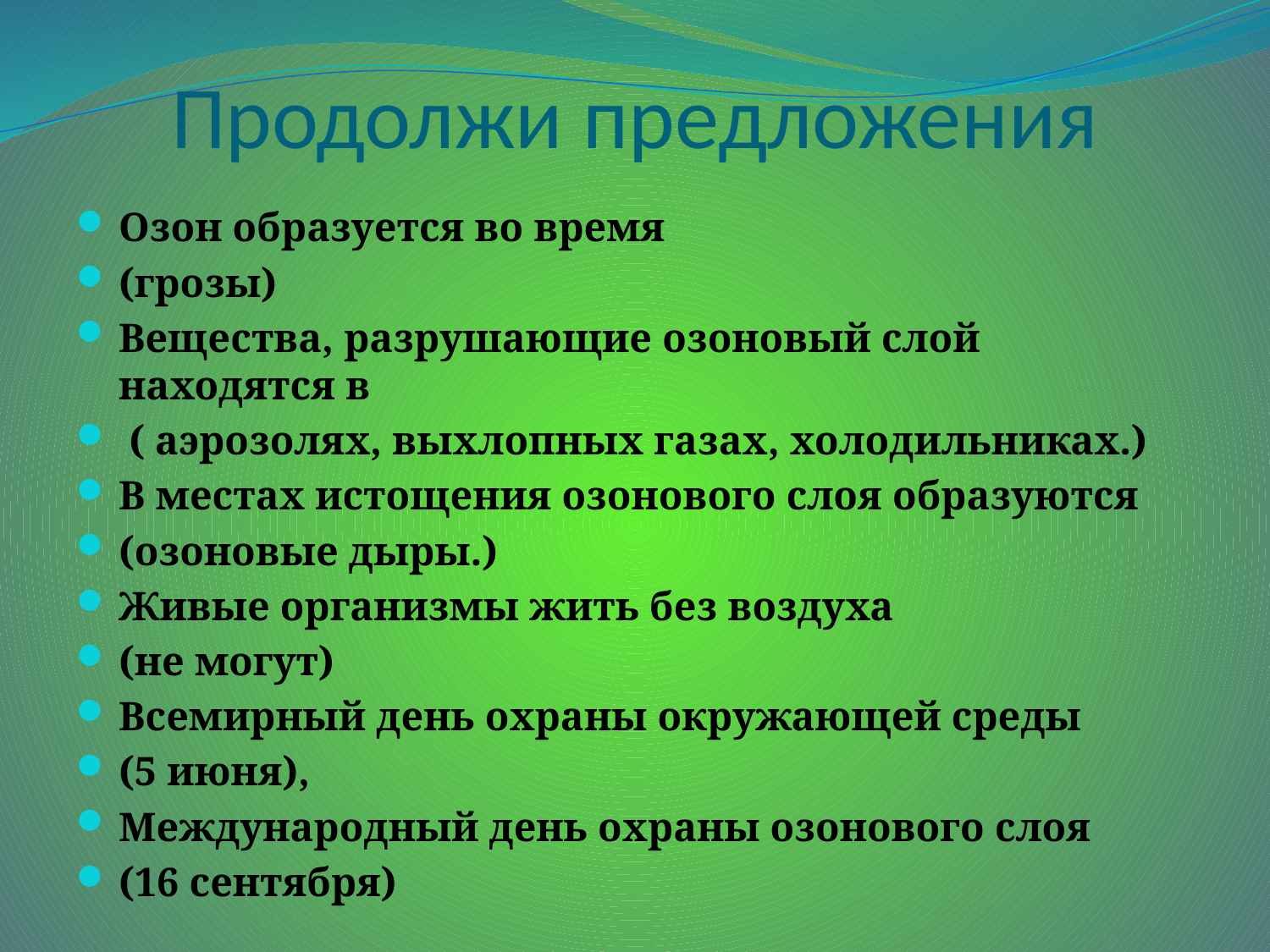

# Продолжи предложения
Озон образуется во время
(грозы)
Вещества, разрушающие озоновый слой  находятся в
 ( аэрозолях, выхлопных газах, холодильниках.)
В местах истощения озонового слоя образуются
(озоновые дыры.)
Живые организмы жить без воздуха
(не могут)
Всемирный день охраны окружающей среды
(5 июня),
Международный день охраны озонового слоя
(16 сентября)